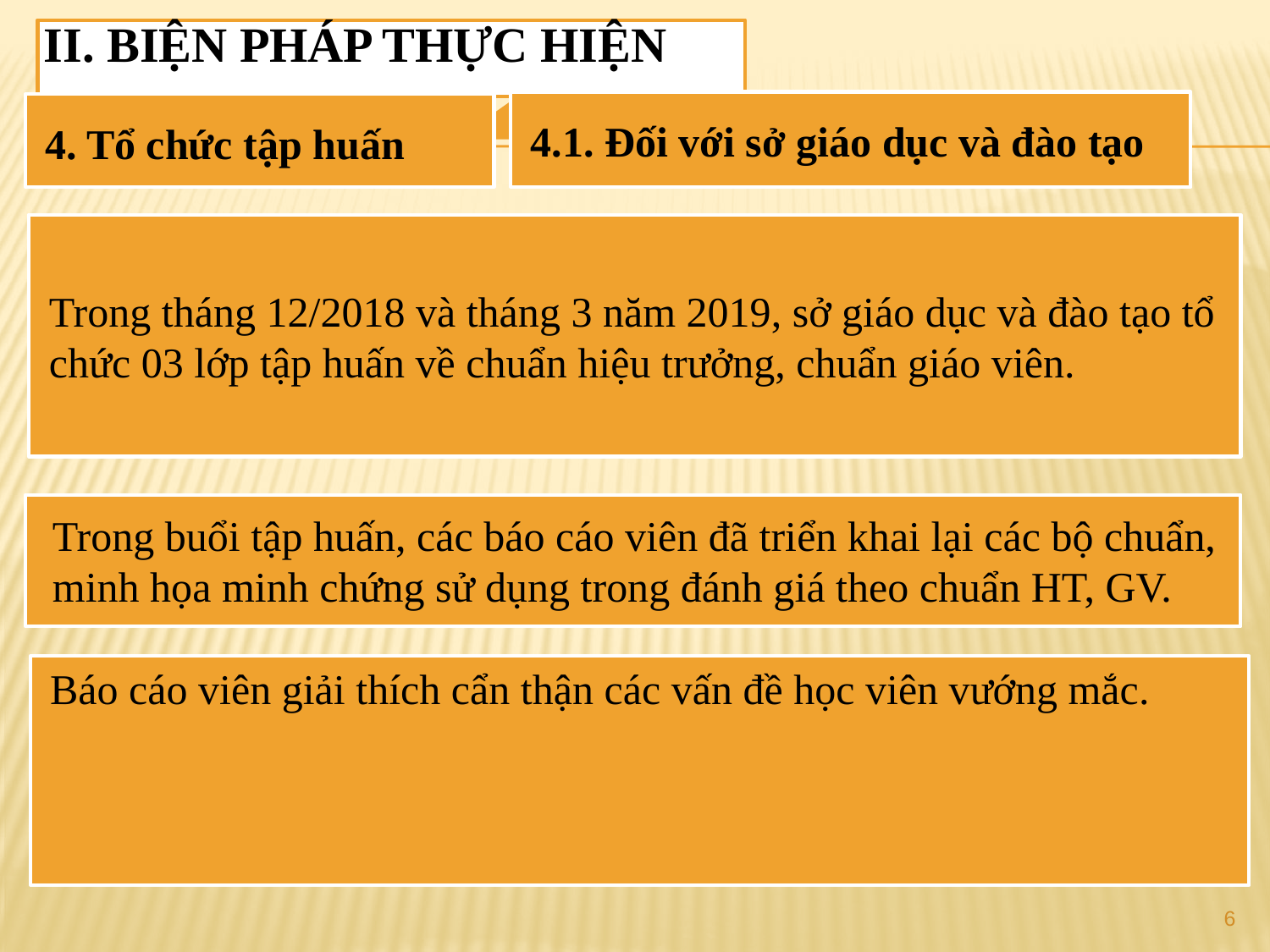

II. BIỆN PHÁP THỰC HIỆN

4.1. Đối với sở giáo dục và đào tạo
4. Tổ chức tập huấn

Trong tháng 12/2018 và tháng 3 năm 2019, sở giáo dục và đào tạo tổ chức 03 lớp tập huấn về chuẩn hiệu trưởng, chuẩn giáo viên.

Trong buổi tập huấn, các báo cáo viên đã triển khai lại các bộ chuẩn, minh họa minh chứng sử dụng trong đánh giá theo chuẩn HT, GV.

Báo cáo viên giải thích cẩn thận các vấn đề học viên vướng mắc.
6